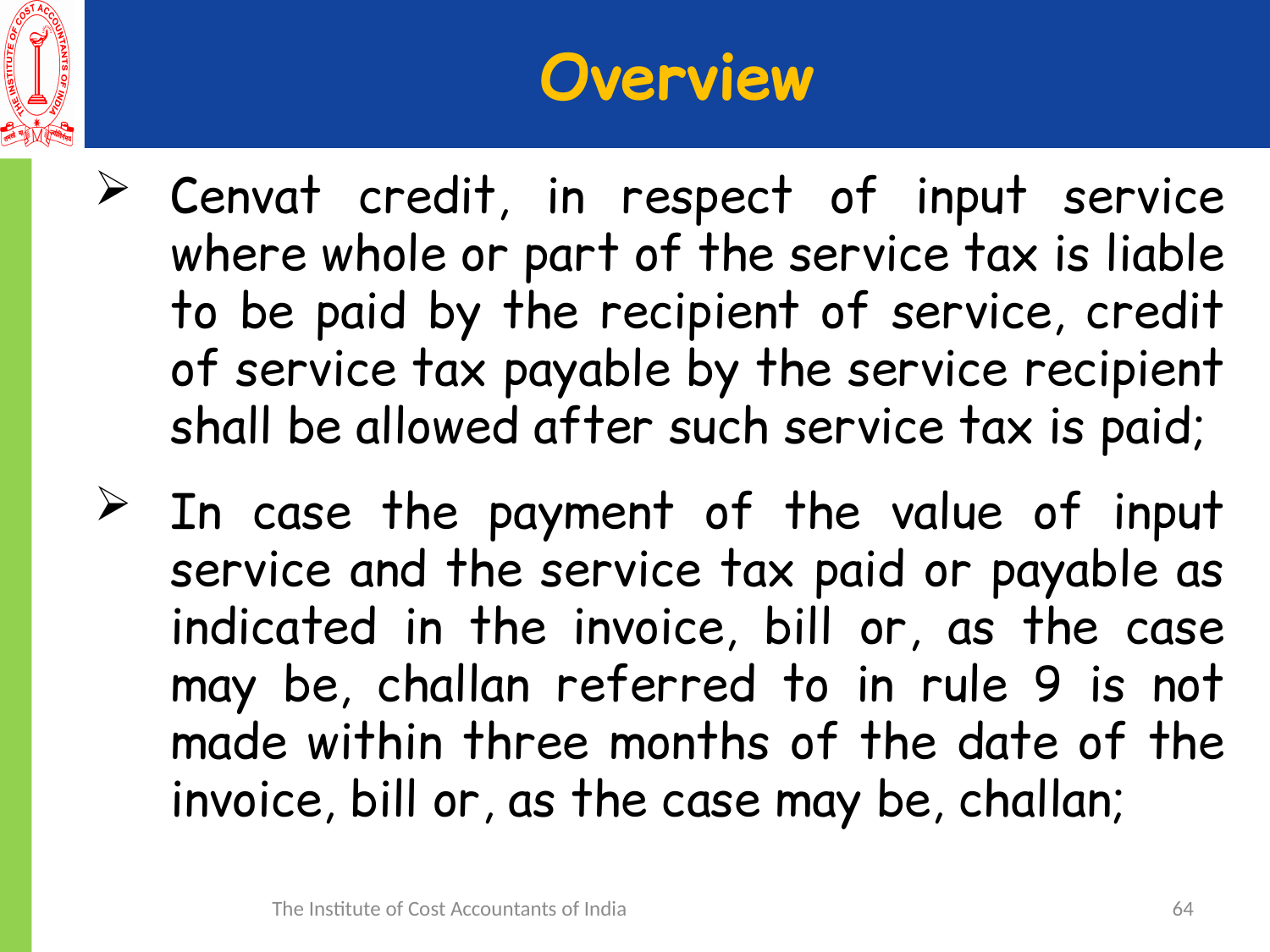

# Overview
Cenvat credit, in respect of input service where whole or part of the service tax is liable to be paid by the recipient of service, credit of service tax payable by the service recipient shall be allowed after such service tax is paid;
In case the payment of the value of input service and the service tax paid or payable as indicated in the invoice, bill or, as the case may be, challan referred to in rule 9 is not made within three months of the date of the invoice, bill or, as the case may be, challan;
The Institute of Cost Accountants of India
64